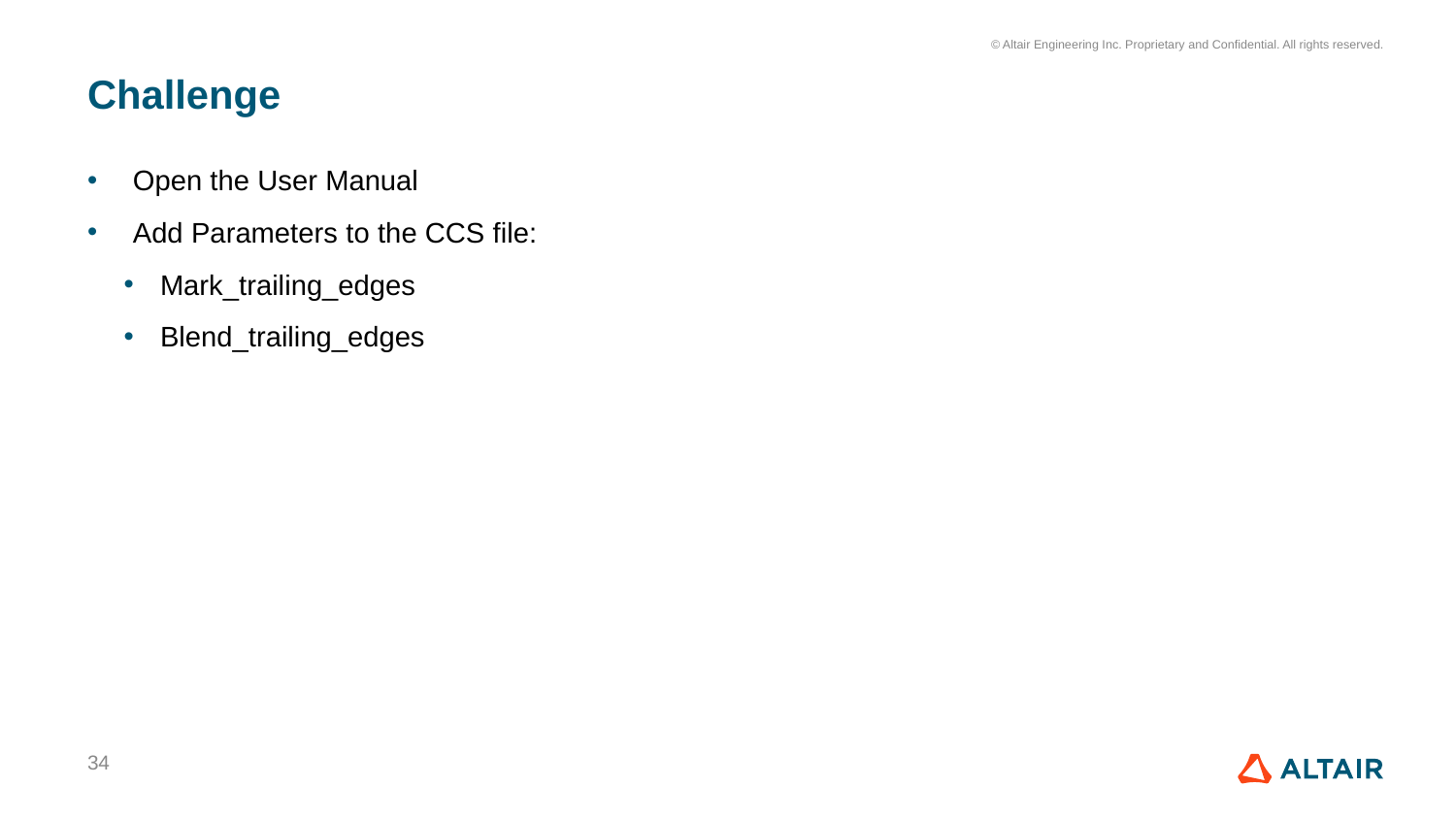

# Challenge
Open the User Manual
Add Parameters to the CCS file:
Mark_trailing_edges
Blend_trailing_edges

34